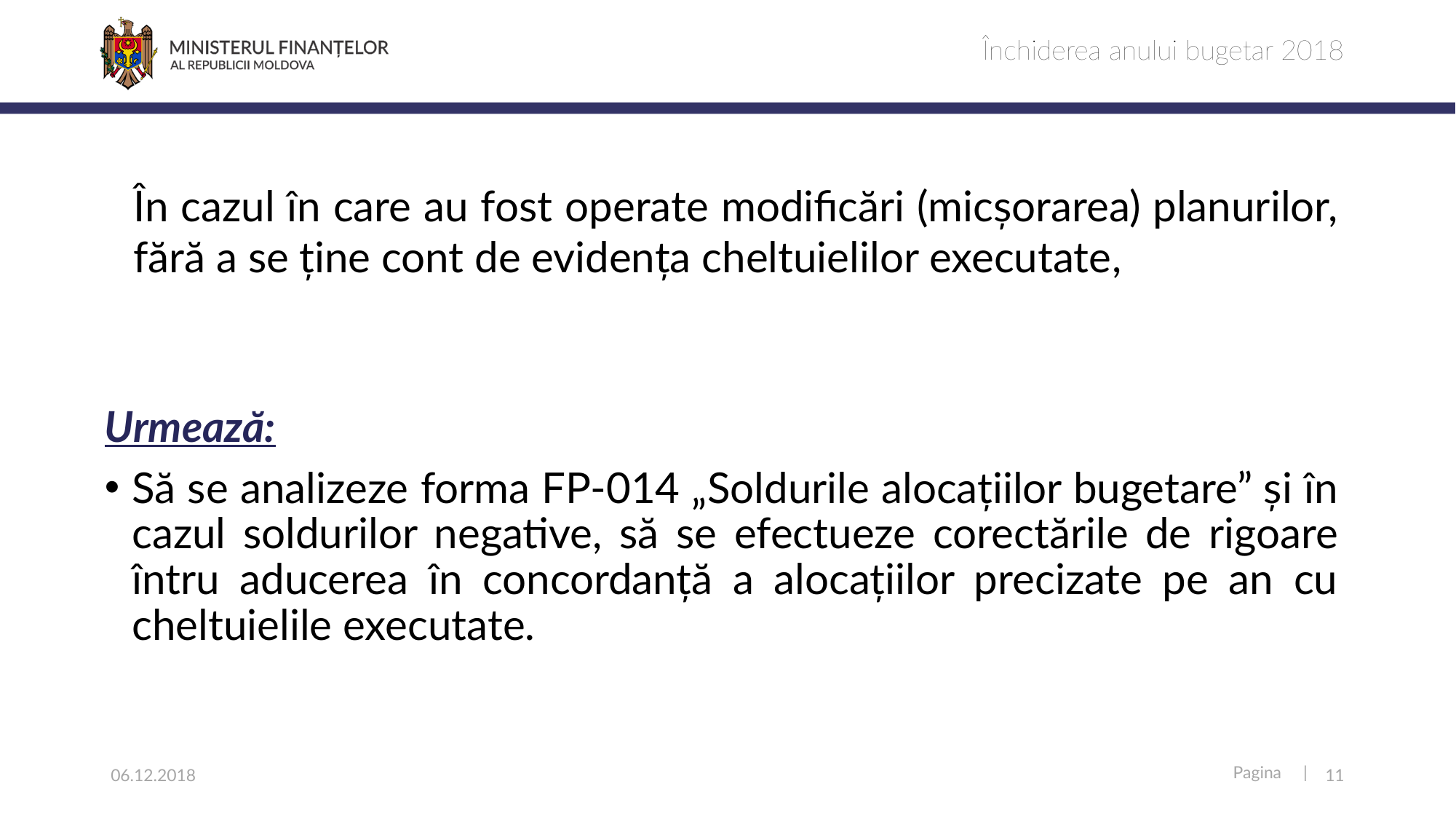

Închiderea anului bugetar 2018

#
În cazul în care au fost operate modificări (micșorarea) planurilor, fără a se ține cont de evidența cheltuielilor executate,

Urmează:
Să se analizeze forma FP-014 „Soldurile alocațiilor bugetare” și în cazul soldurilor negative, să se efectueze corectările de rigoare întru aducerea în concordanță a alocațiilor precizate pe an cu cheltuielile executate.
06.12.2018
11